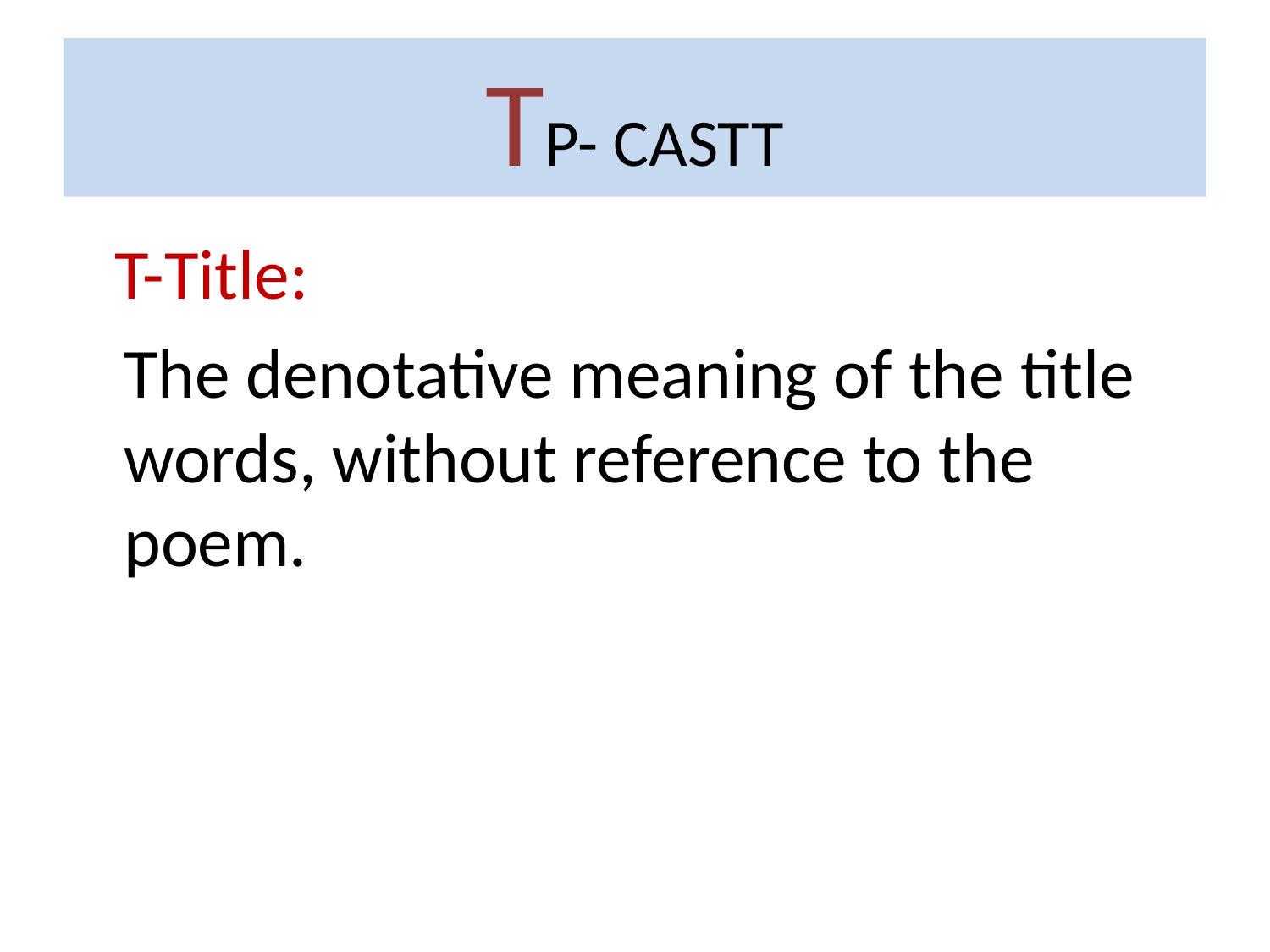

# TP- CASTT
   T-Title:
   The denotative meaning of the title words, without reference to the poem.